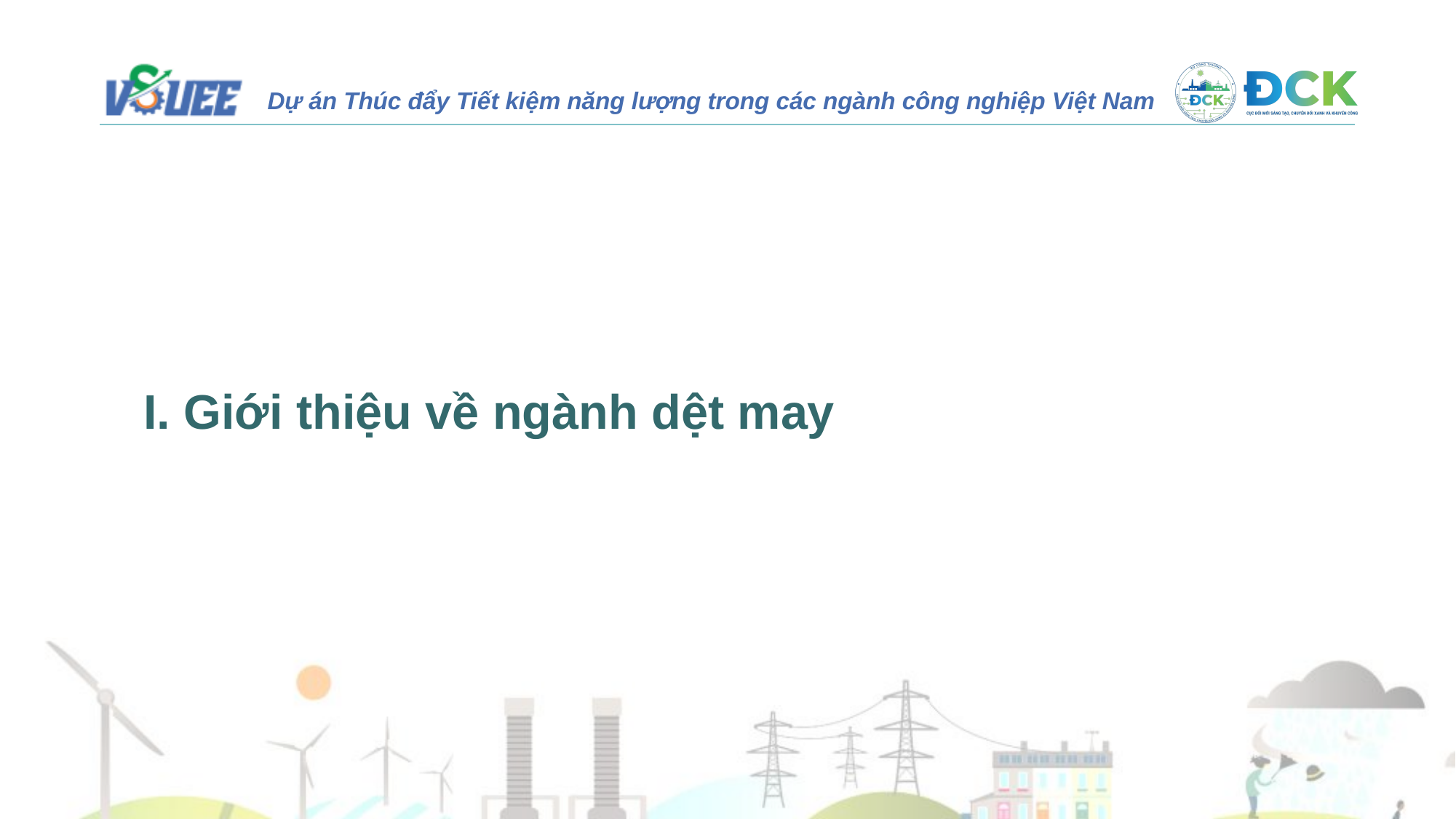

I. Giới thiệu về ngành dệt may